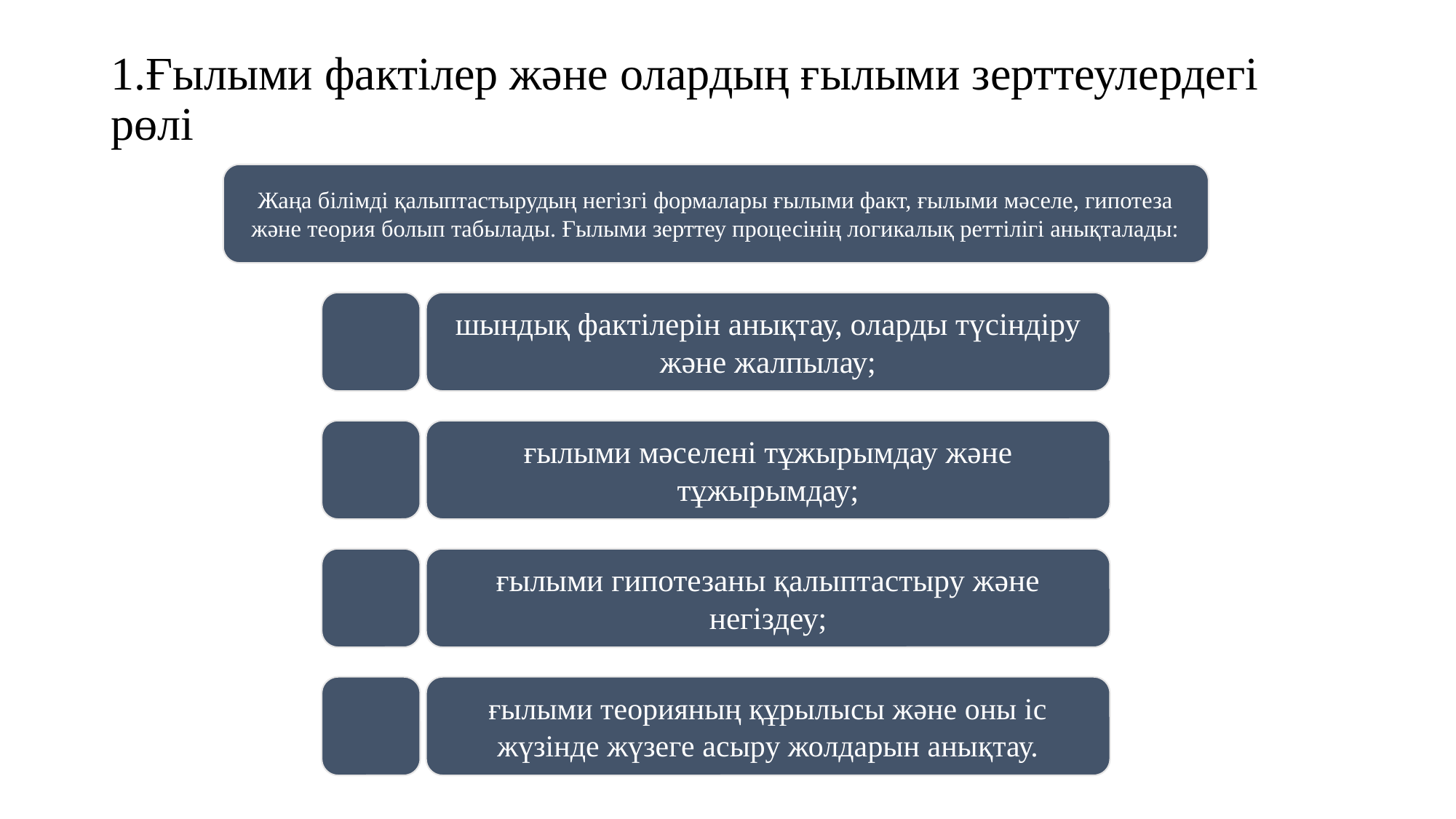

# 1.Ғылыми фактілер және олардың ғылыми зерттеулердегі рөлі
Жаңа білімді қалыптастырудың негізгі формалары ғылыми факт, ғылыми мәселе, гипотеза және теория болып табылады. Ғылыми зерттеу процесінің логикалық реттілігі анықталады:
шындық фактілерін анықтау, оларды түсіндіру және жалпылау;
ғылыми мәселені тұжырымдау және тұжырымдау;
ғылыми гипотезаны қалыптастыру және негіздеу;
ғылыми теорияның құрылысы және оны іс жүзінде жүзеге асыру жолдарын анықтау.